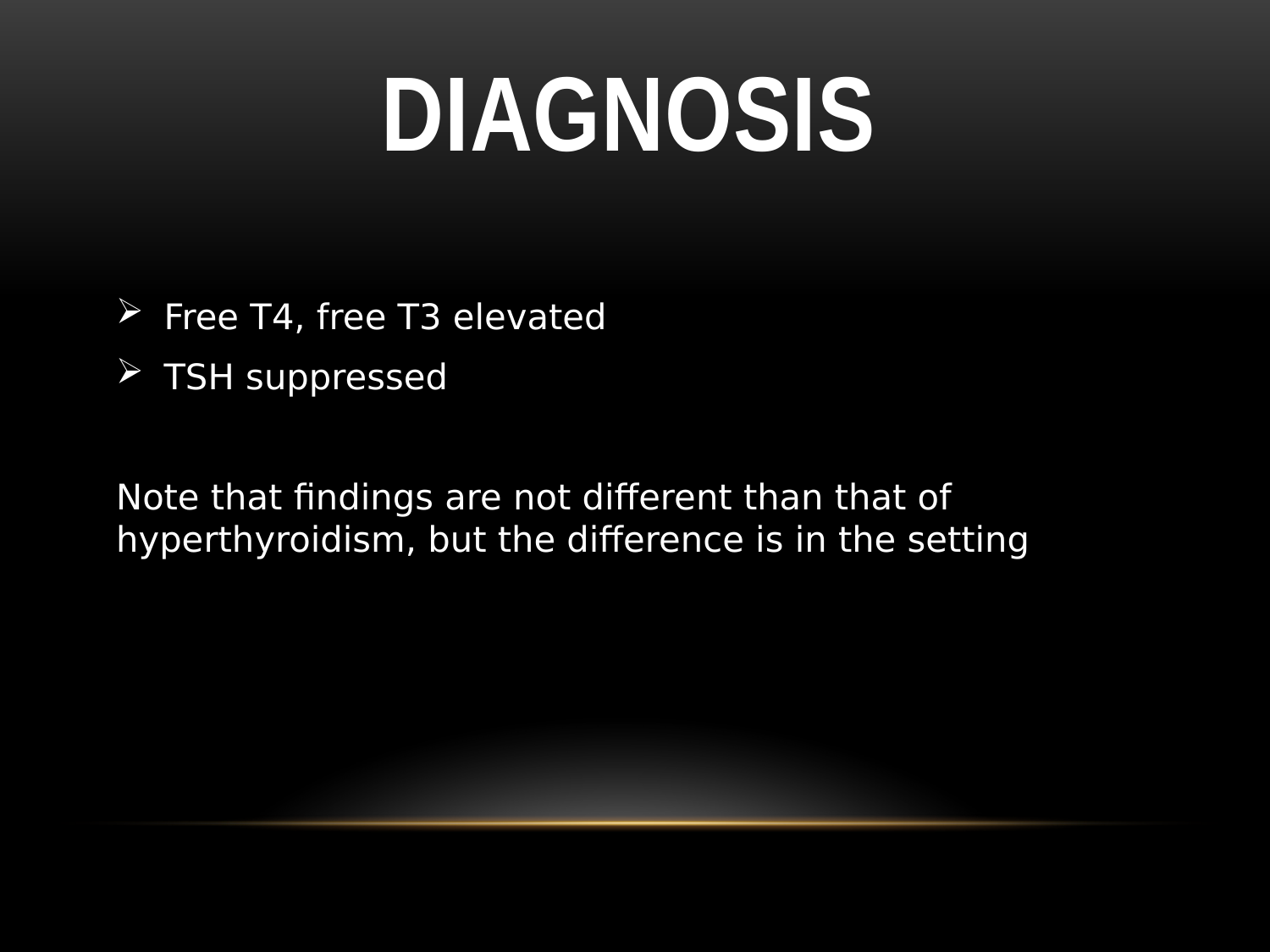

# Diagnosis
Free T4, free T3 elevated
TSH suppressed

Note that findings are not different than that of hyperthyroidism, but the difference is in the setting